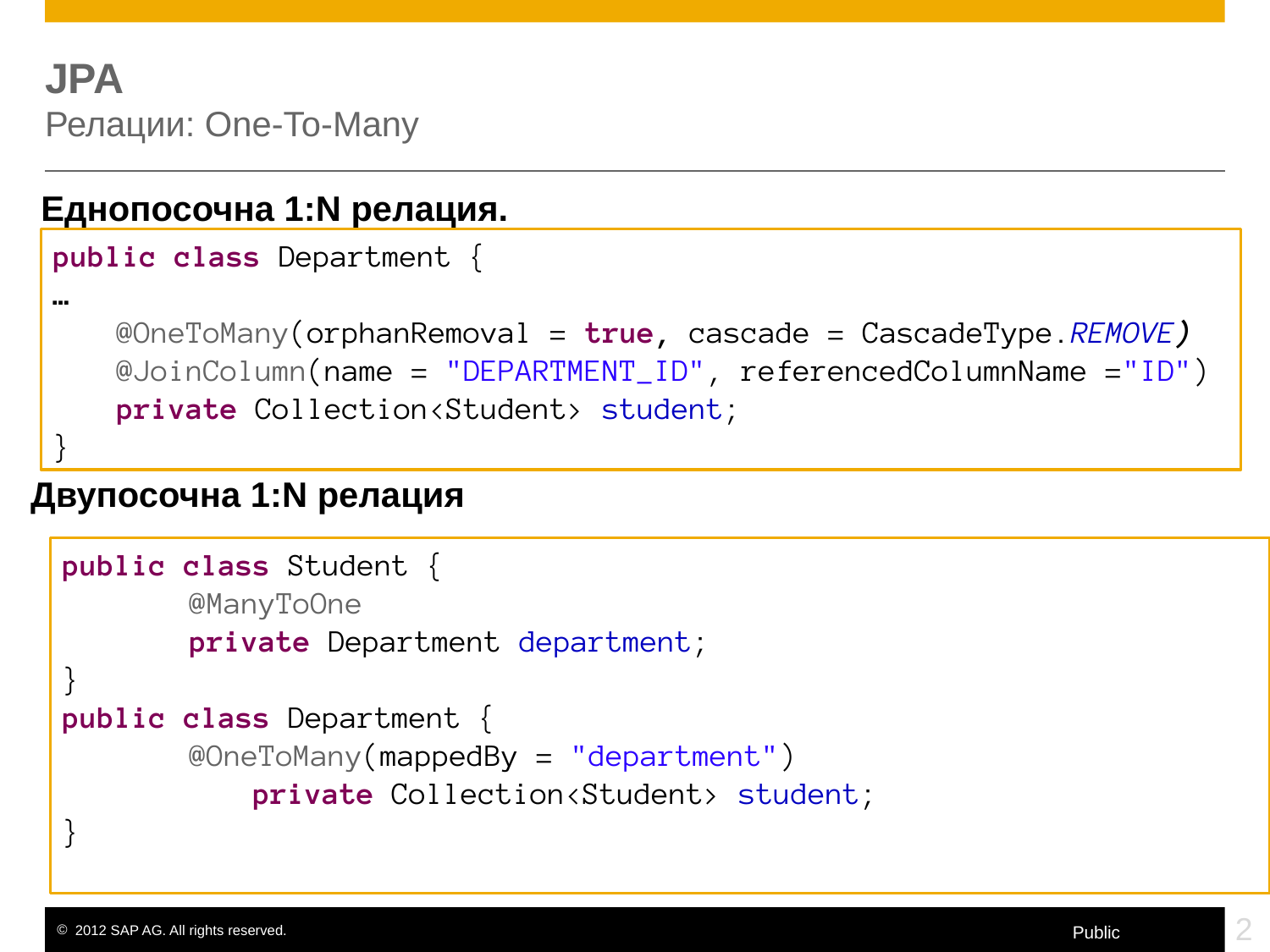

# JPA Релации: One-To-Many
Eднопосочна 1:N релация.

public class Department {
…
@OneToMany(orphanRemoval = true, cascade = CascadeType.REMOVE)
@JoinColumn(name = "DEPARTMENT_ID", referencedColumnName ="ID")
private Collection<Student> student;
}
Двупосочна 1:N релация
public class Student {
	@ManyToOne
	private Department department;
}
public class Department {
	@OneToMany(mappedBy = "department")
	private Collection<Student> student;
}

2